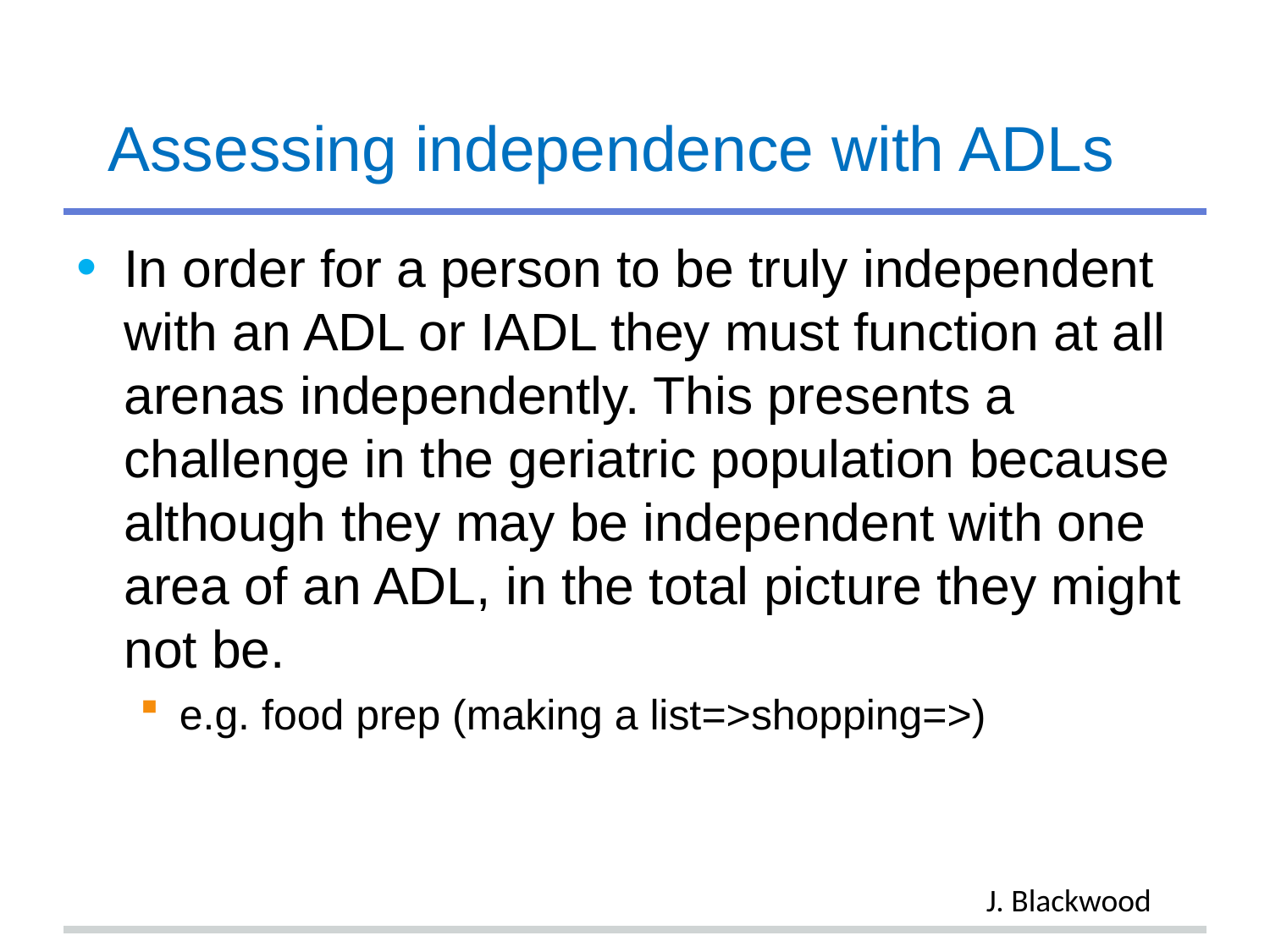

# Assessing independence with ADLs
In order for a person to be truly independent with an ADL or IADL they must function at all arenas independently. This presents a challenge in the geriatric population because although they may be independent with one area of an ADL, in the total picture they might not be.
e.g. food prep (making a list=>shopping=>)
J. Blackwood